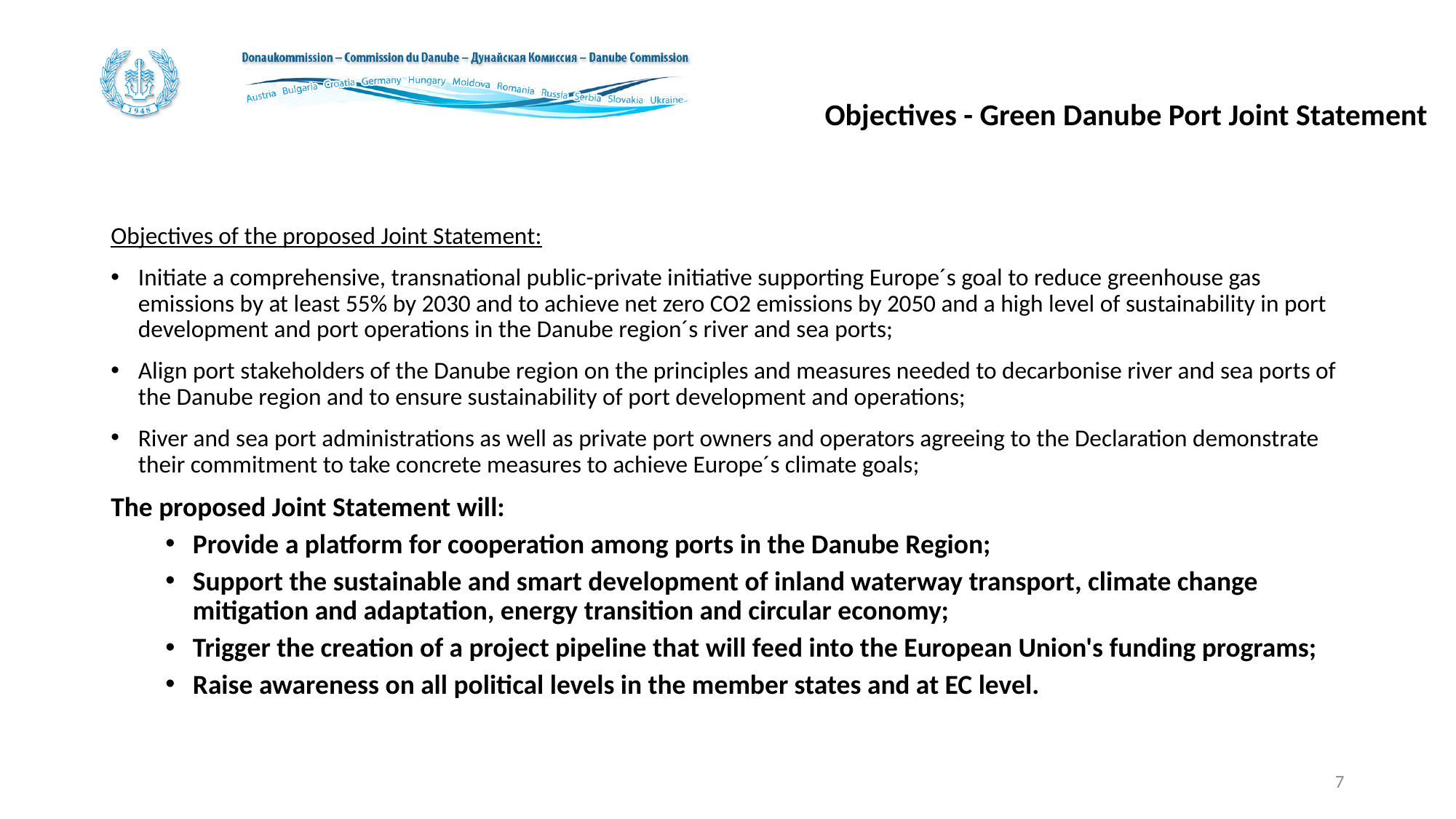

Objectives - Green Danube Port Joint Statement
Objectives of the proposed Joint Statement:
Initiate a comprehensive, transnational public-private initiative supporting Europe´s goal to reduce greenhouse gas emissions by at least 55% by 2030 and to achieve net zero CO2 emissions by 2050 and a high level of sustainability in port development and port operations in the Danube region´s river and sea ports;
Align port stakeholders of the Danube region on the principles and measures needed to decarbonise river and sea ports of the Danube region and to ensure sustainability of port development and operations;
River and sea port administrations as well as private port owners and operators agreeing to the Declaration demonstrate their commitment to take concrete measures to achieve Europe´s climate goals;
The proposed Joint Statement will:
Provide a platform for cooperation among ports in the Danube Region;
Support the sustainable and smart development of inland waterway transport, climate change mitigation and adaptation, energy transition and circular economy;
Trigger the creation of a project pipeline that will feed into the European Union's funding programs;
Raise awareness on all political levels in the member states and at EC level.

7